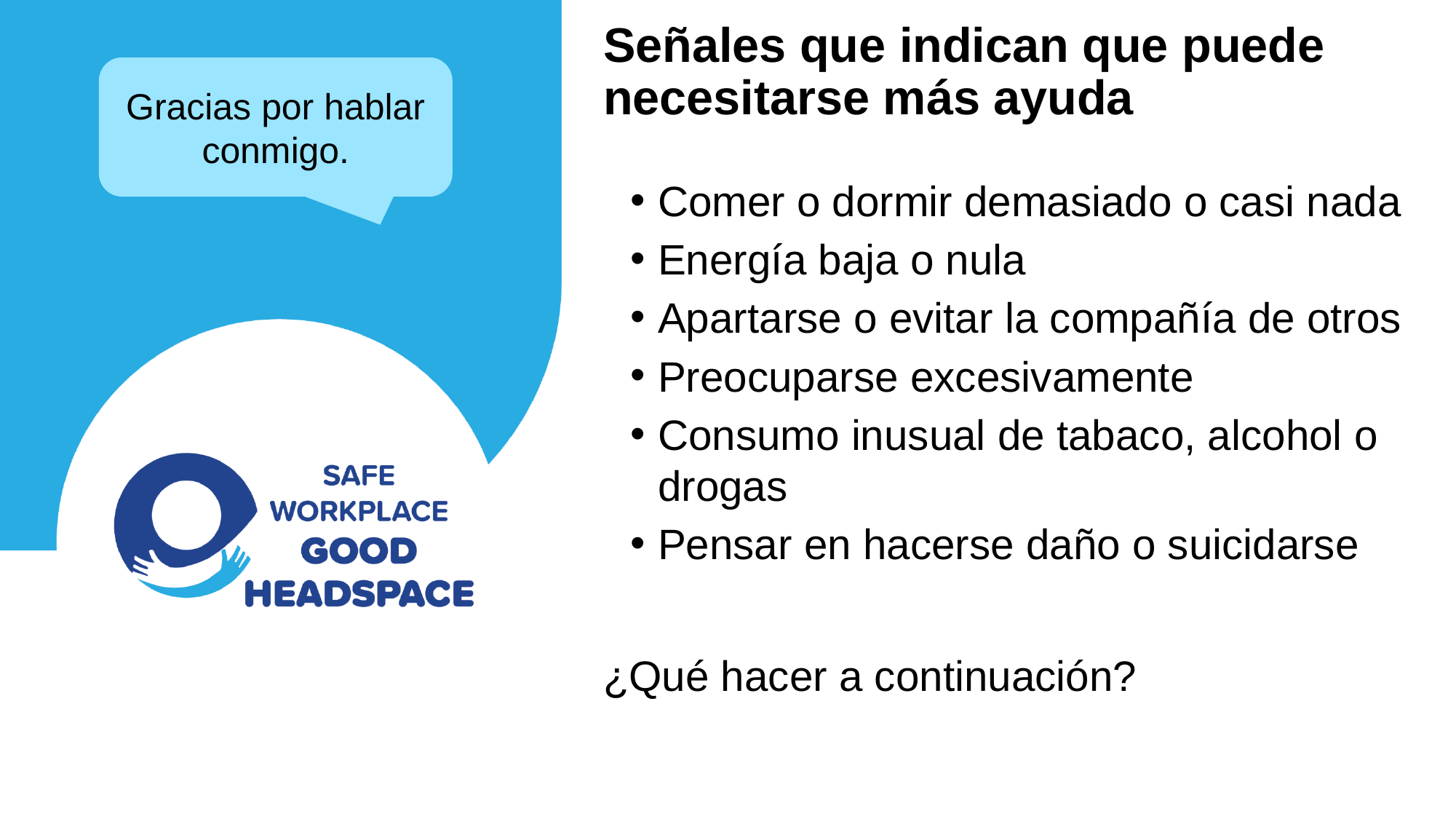

# Señales que indican que puede necesitarse más ayuda
Gracias por hablar conmigo.
Comer o dormir demasiado o casi nada
Energía baja o nula
Apartarse o evitar la compañía de otros
Preocuparse excesivamente
Consumo inusual de tabaco, alcohol o drogas
Pensar en hacerse daño o suicidarse

¿Qué hacer a continuación?